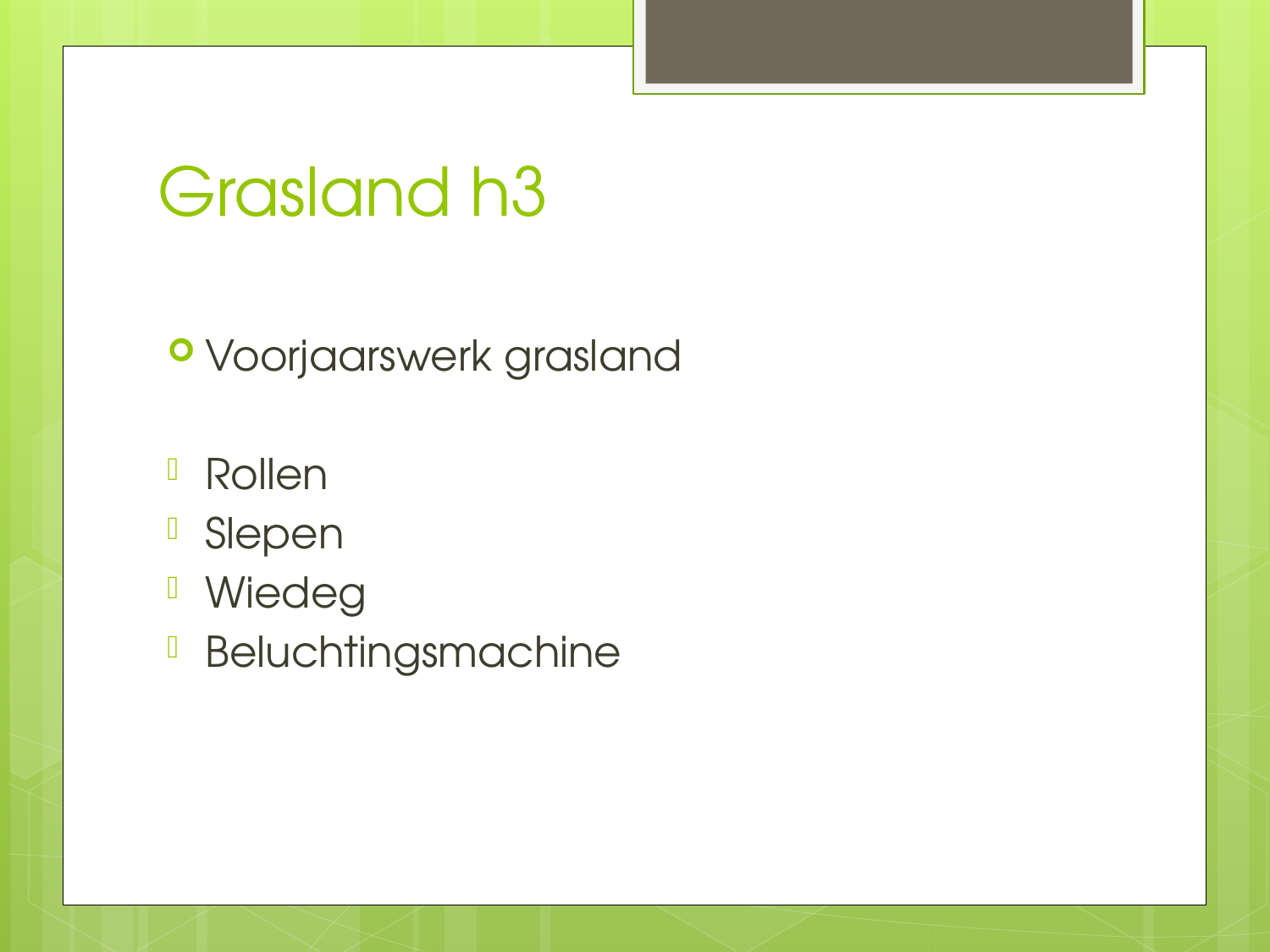

# Grasland h3
Voorjaarswerk grasland

Rollen
Slepen
Wiedeg
Beluchtingsmachine